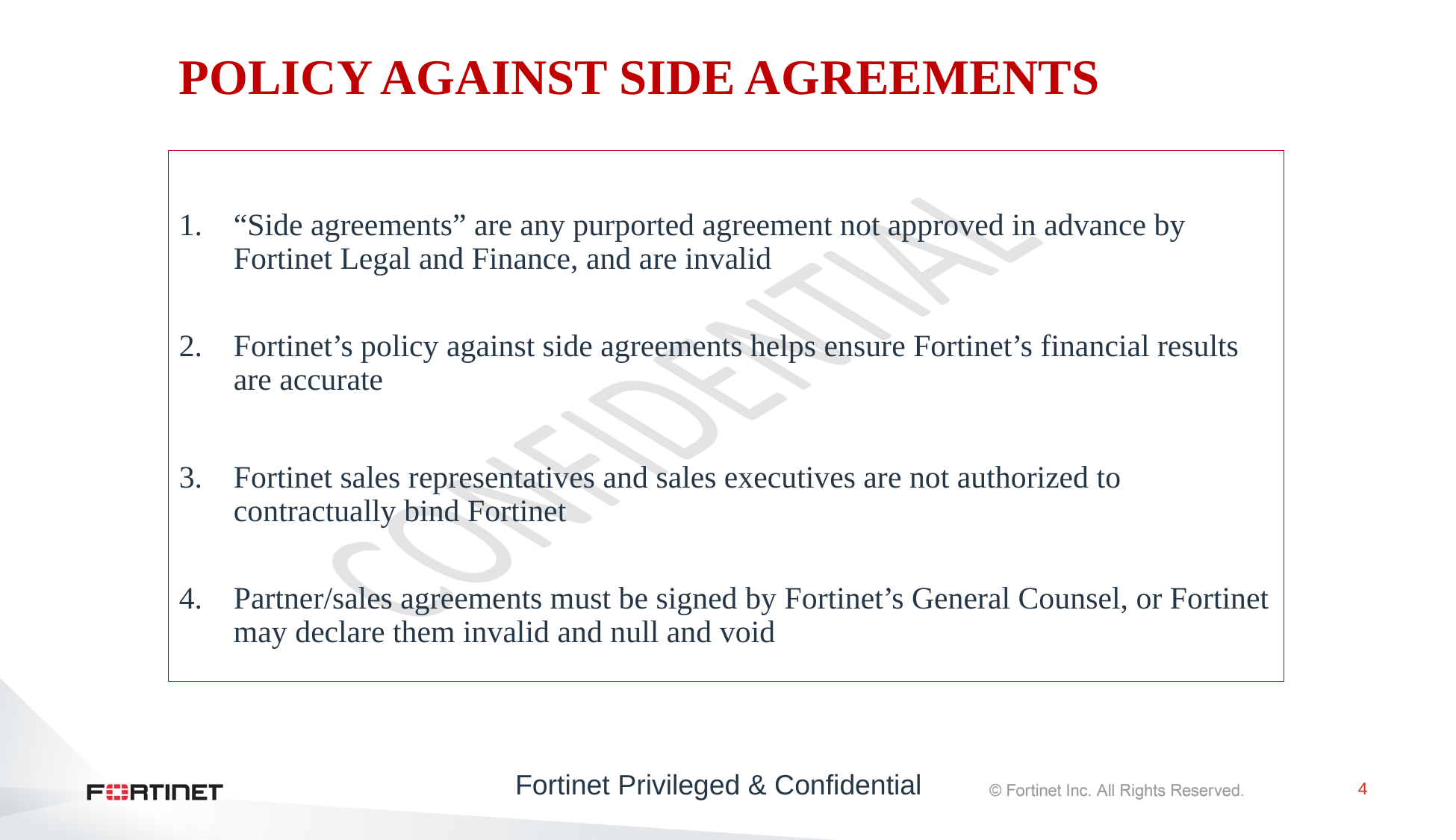

# POLICY AGAINST SIDE AGREEMENTS

“Side agreements” are any purported agreement not approved in advance by Fortinet Legal and Finance, and are invalid

Fortinet’s policy against side agreements helps ensure Fortinet’s financial results are accurate

Fortinet sales representatives and sales executives are not authorized to contractually bind Fortinet

Partner/sales agreements must be signed by Fortinet’s General Counsel, or Fortinet may declare them invalid and null and void
Fortinet Privileged & Confidential